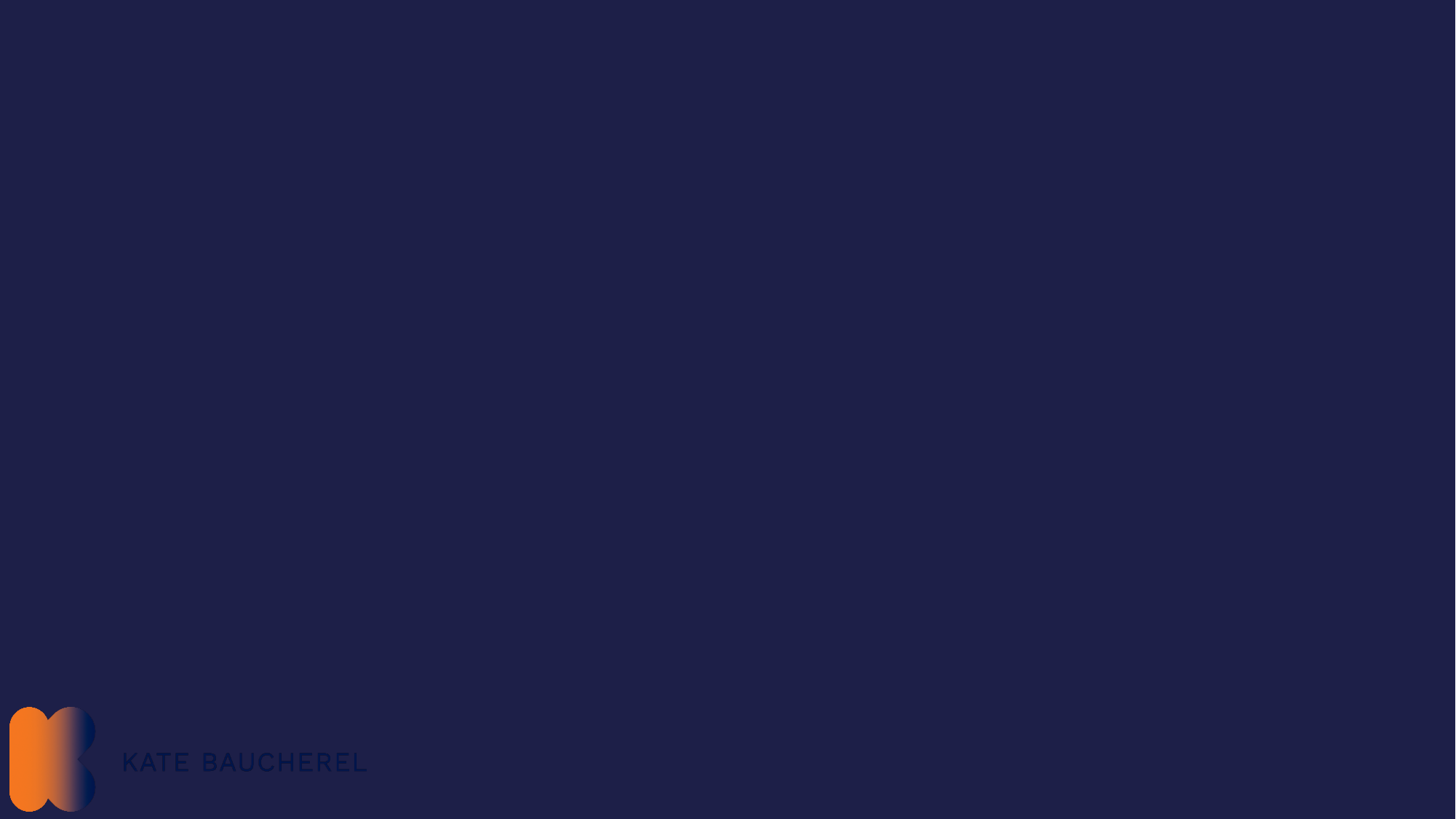

# 51% Attacks
The danger for all Byzantine Fault Tolerant consensus mechanisms is a 51% attack
This happens if ‘bad actors’ gain control of the majority of the nodes
Theoretical risk in mining and staking consensus where large pools of miners or large staking pools might reach a majority
A practical risk where the number of nodes is small – new blockchains, and of course Proof of Authority chains